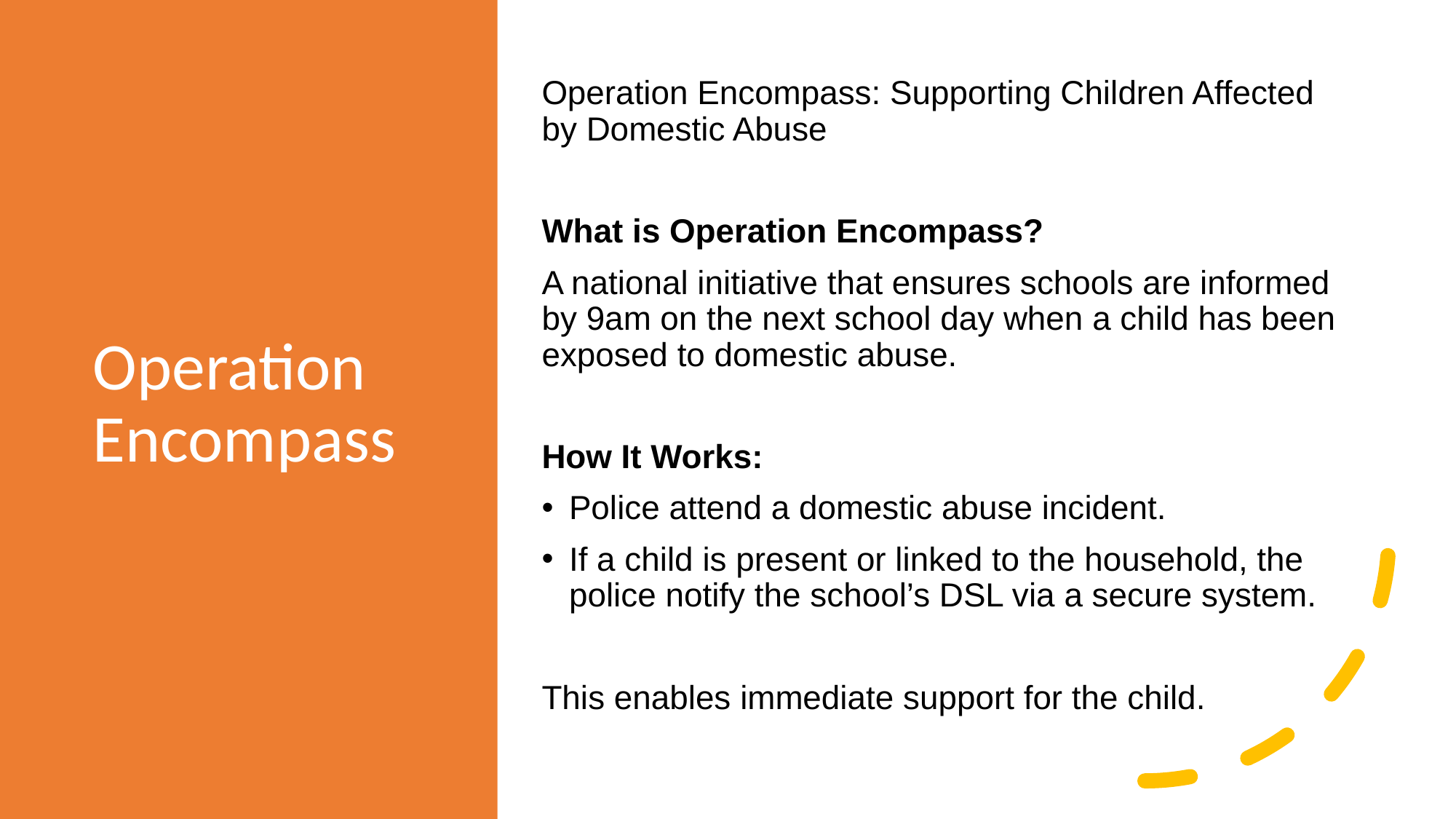

# Operation Encompass
Operation Encompass: Supporting Children Affected by Domestic Abuse

What is Operation Encompass?
A national initiative that ensures schools are informed by 9am on the next school day when a child has been exposed to domestic abuse.

How It Works:
Police attend a domestic abuse incident.
If a child is present or linked to the household, the police notify the school’s DSL via a secure system.

This enables immediate support for the child.